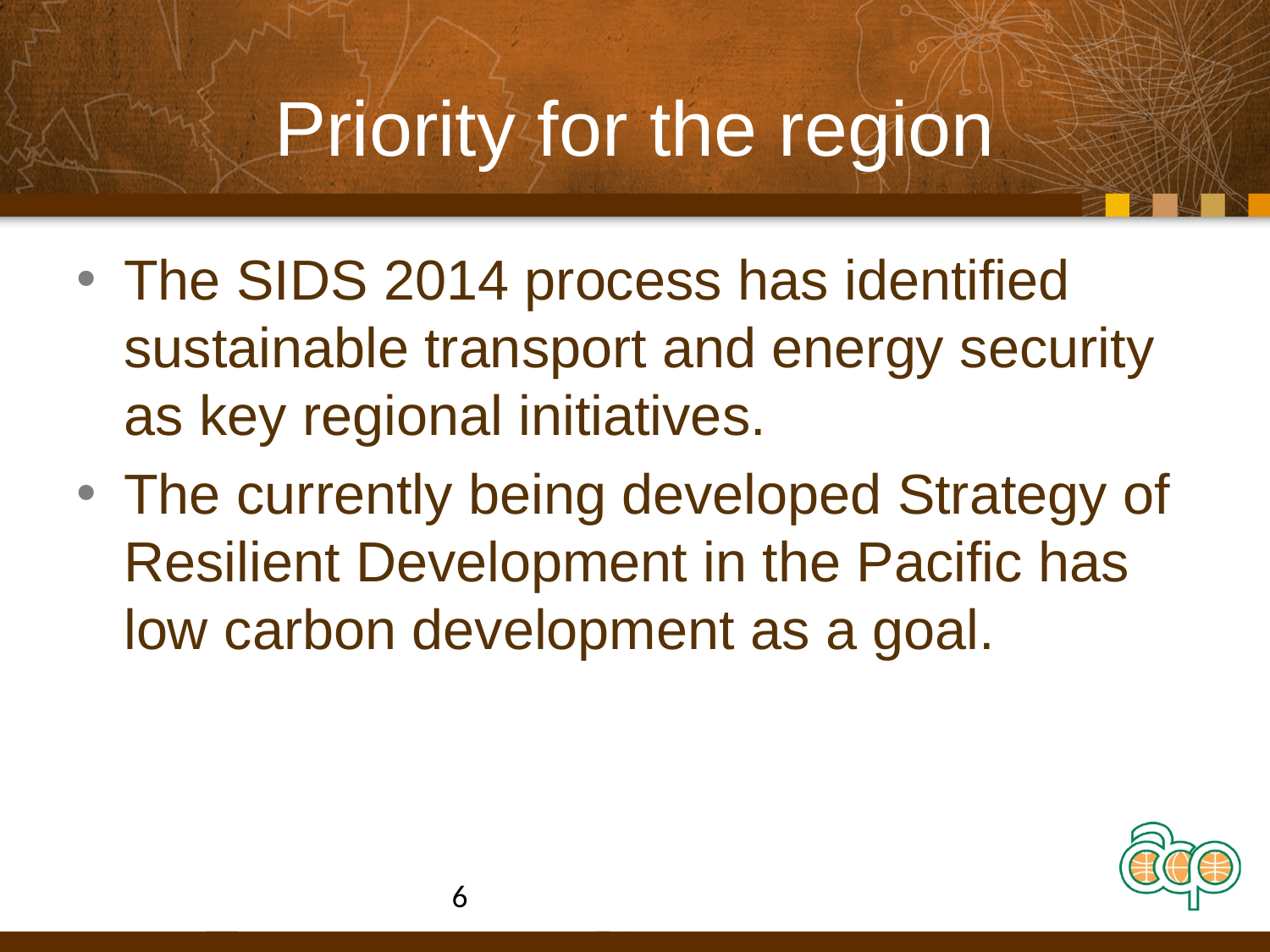

# Priority for the region
The SIDS 2014 process has identified sustainable transport and energy security as key regional initiatives.
The currently being developed Strategy of Resilient Development in the Pacific has low carbon development as a goal.
6